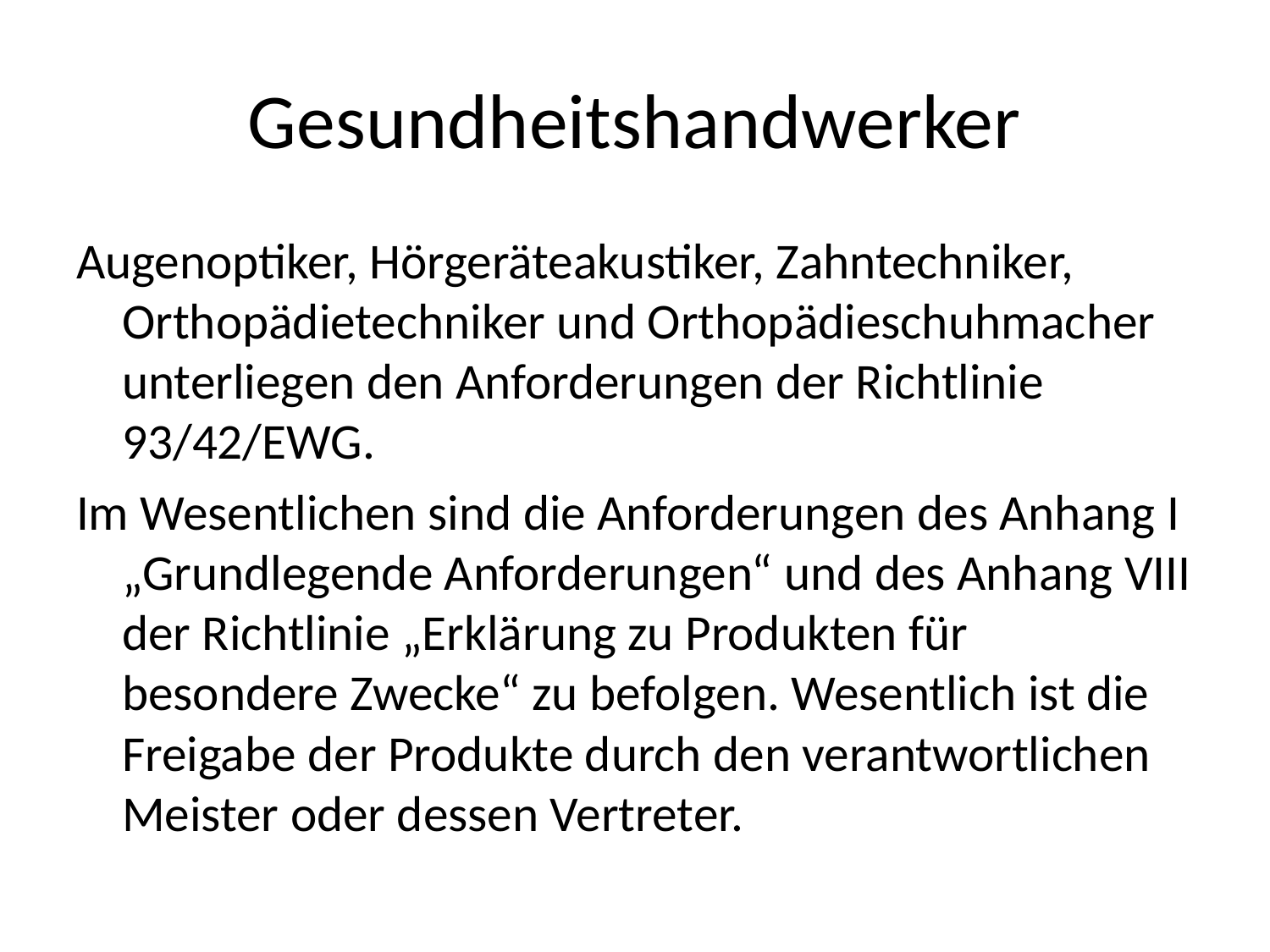

# Gesundheitshandwerker
Augenoptiker, Hörgeräteakustiker, Zahntechniker, Orthopädietechniker und Orthopädieschuhmacher unterliegen den Anforderungen der Richtlinie 93/42/EWG.
Im Wesentlichen sind die Anforderungen des Anhang I „Grundlegende Anforderungen“ und des Anhang VIII der Richtlinie „Erklärung zu Produkten für besondere Zwecke“ zu befolgen. Wesentlich ist die Freigabe der Produkte durch den verantwortlichen Meister oder dessen Vertreter.